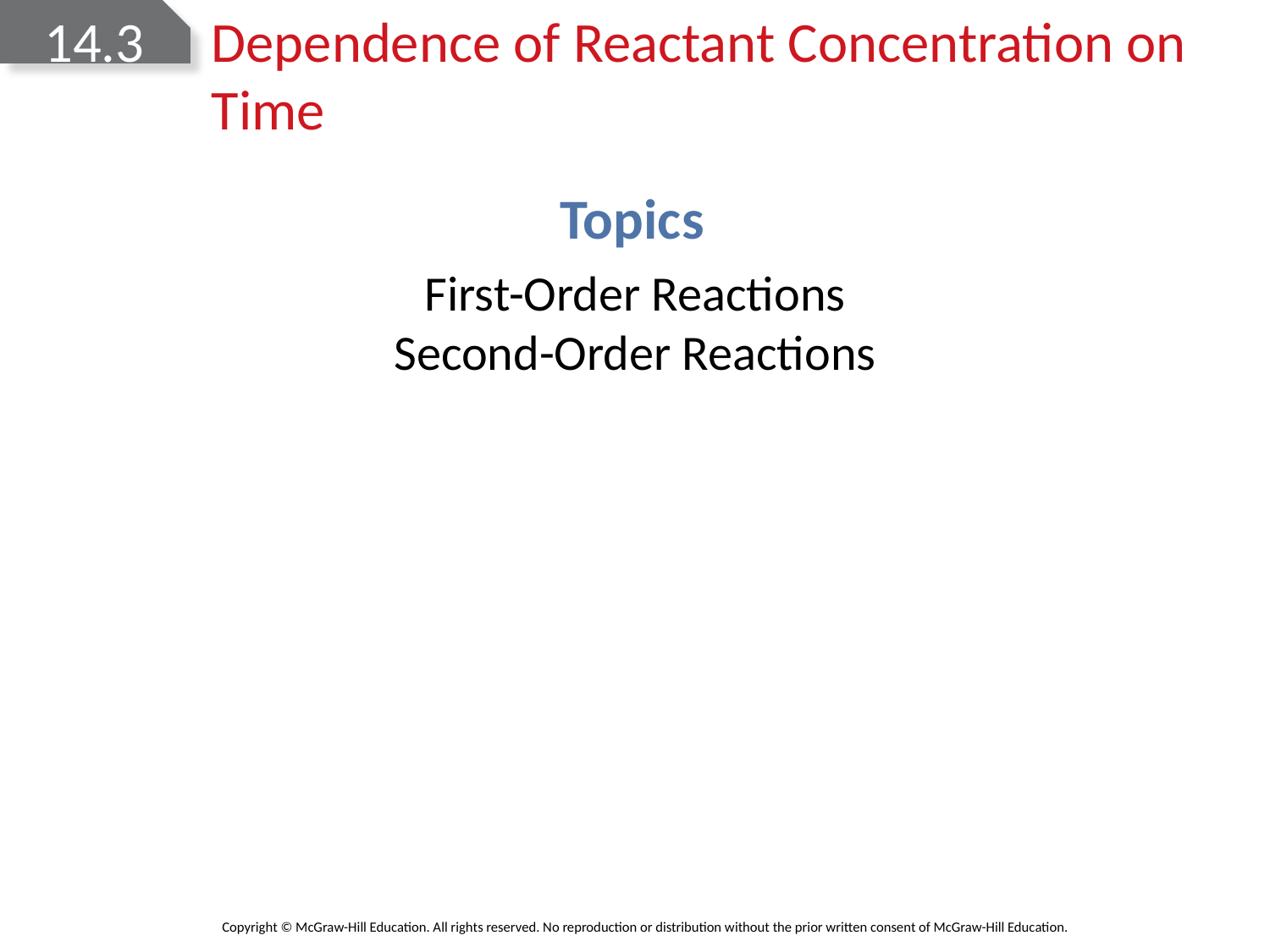

# 14.3 Dependence of Reactant Concentration on Time
Topics
First-Order Reactions
Second-Order Reactions